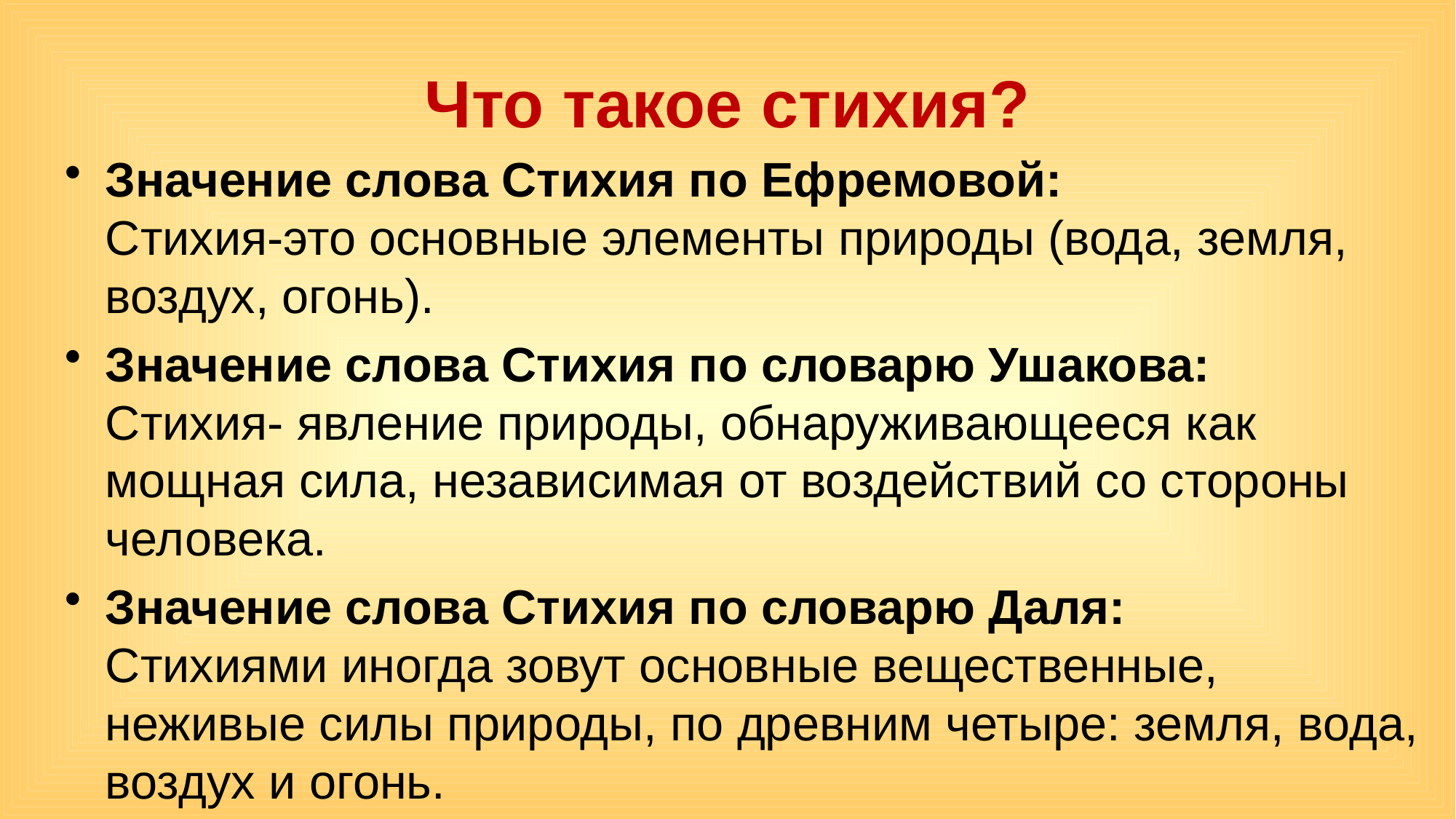

# Что такое стихия?
Значение слова Стихия по Ефремовой:
Стихия-это основные элементы природы (вода, земля, воздух, огонь).
Значение слова Стихия по словарю Ушакова:
Стихия- явление природы, обнаруживающееся как мощная сила, независимая от воздействий со стороны человека.
Значение слова Стихия по словарю Даля:
Стихиями иногда зовут основные вещественные, неживые силы природы, по древним четыре: земля, вода, воздух и огонь.